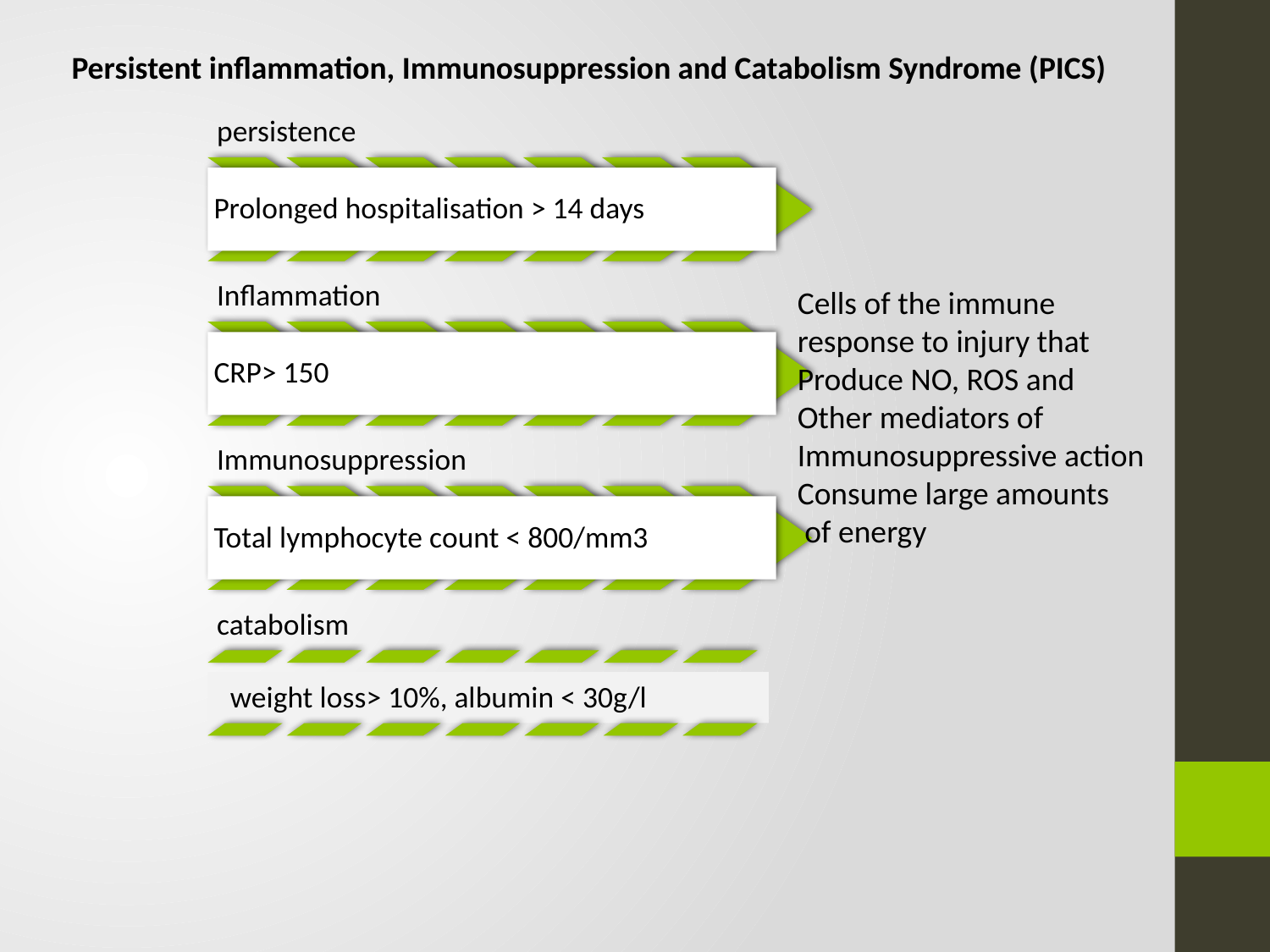

Persistent inflammation, Immunosuppression and Catabolism Syndrome (PICS)

persistence
Prolonged hospitalisation > 14 days
Inflammation
CRP> 150
Immunosuppression
Total lymphocyte count < 800/mm3
catabolism
  weight loss> 10%, albumin < 30g/l
Cells of the immune
response to injury that
Produce NO, ROS and
Other mediators of
Immunosuppressive action
Consume large amounts
 of energy